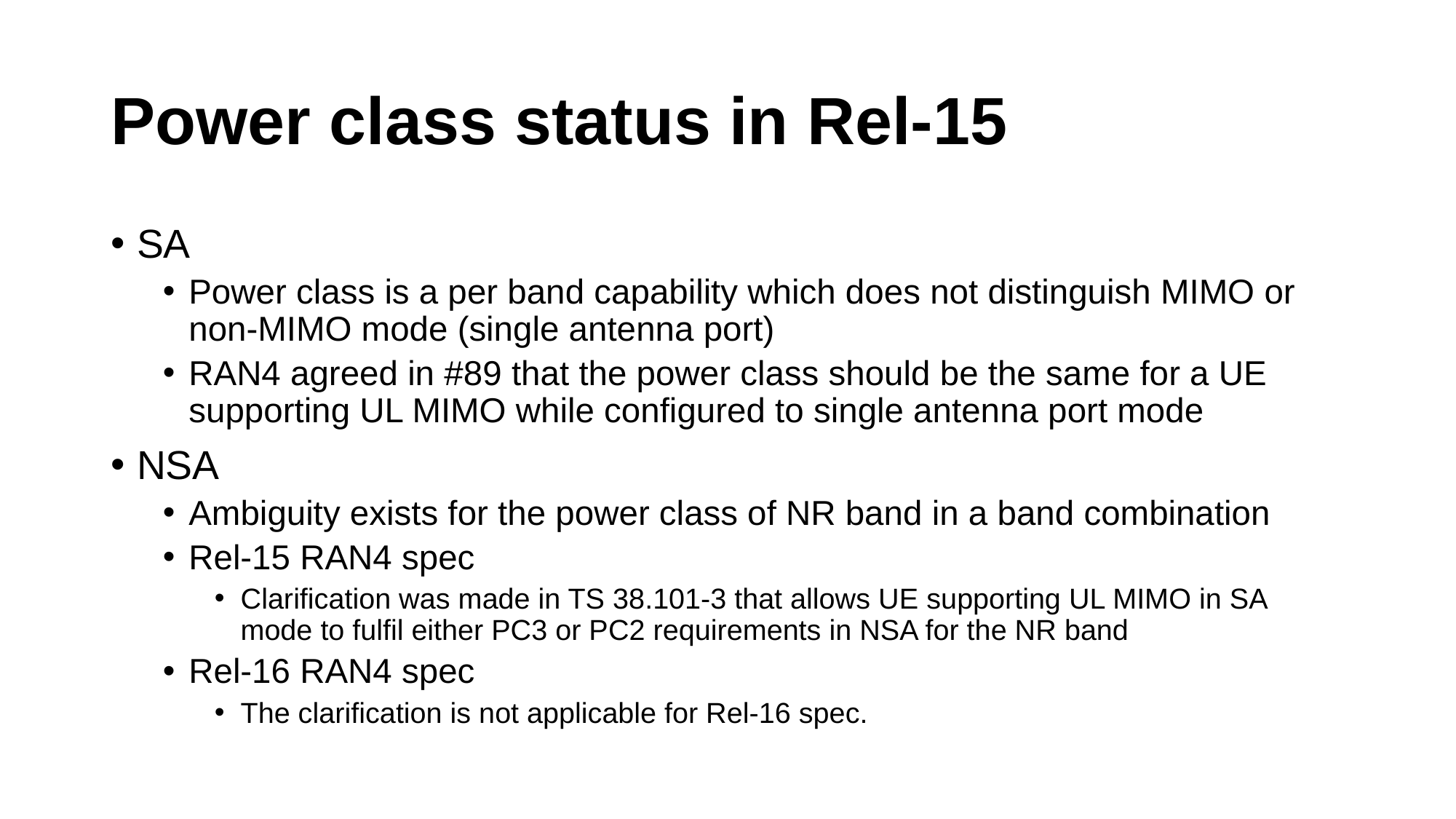

# Power class status in Rel-15
SA
Power class is a per band capability which does not distinguish MIMO or non-MIMO mode (single antenna port)
RAN4 agreed in #89 that the power class should be the same for a UE supporting UL MIMO while configured to single antenna port mode
NSA
Ambiguity exists for the power class of NR band in a band combination
Rel-15 RAN4 spec
Clarification was made in TS 38.101-3 that allows UE supporting UL MIMO in SA mode to fulfil either PC3 or PC2 requirements in NSA for the NR band
Rel-16 RAN4 spec
The clarification is not applicable for Rel-16 spec.